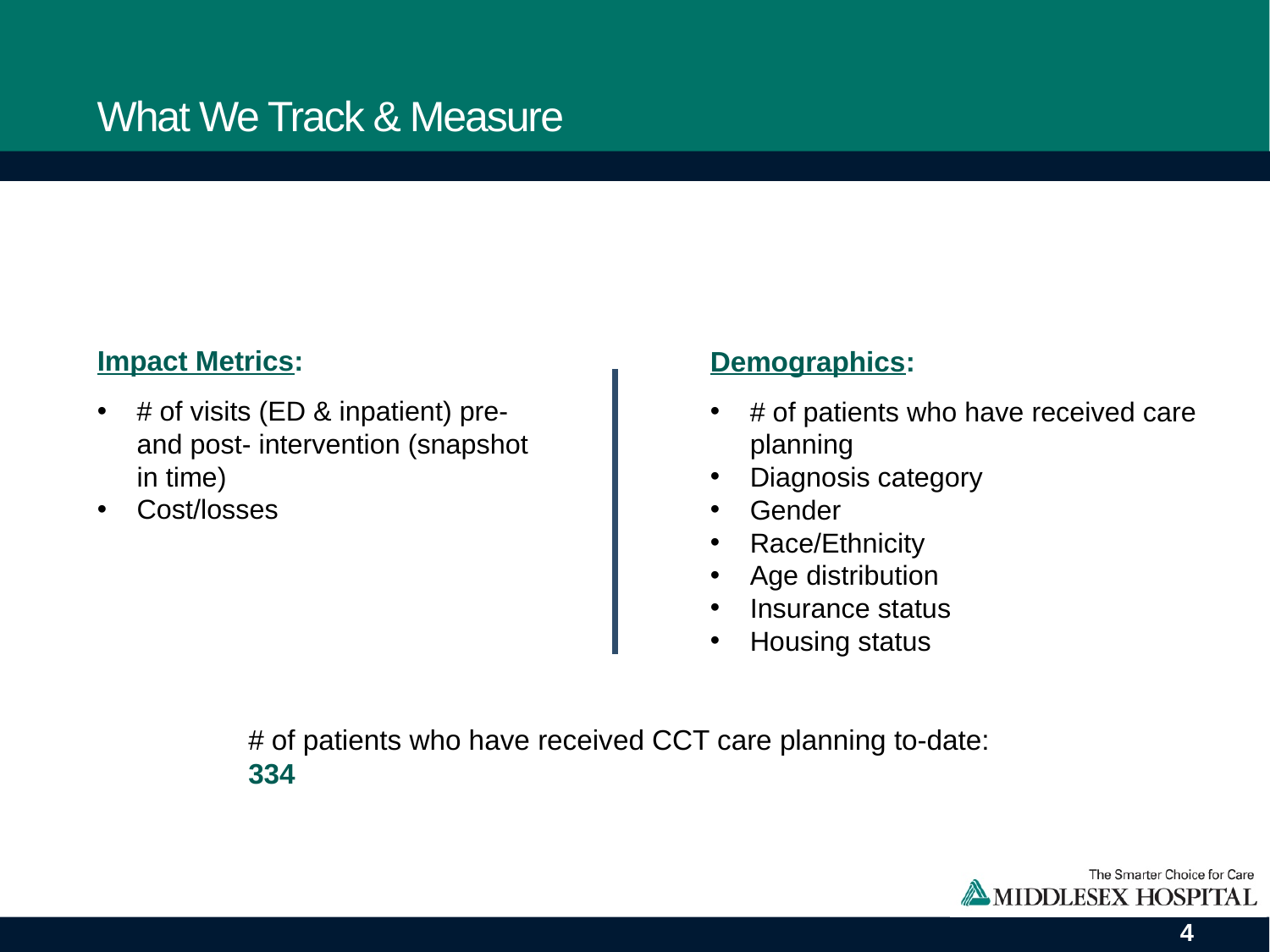

What We Track & Measure
Impact Metrics:

# of visits (ED & inpatient) pre- and post- intervention (snapshot in time)
Cost/losses

Demographics:

# of patients who have received care planning
Diagnosis category
Gender
Race/Ethnicity
Age distribution
Insurance status
Housing status
# of patients who have received CCT care planning to-date: 334
4